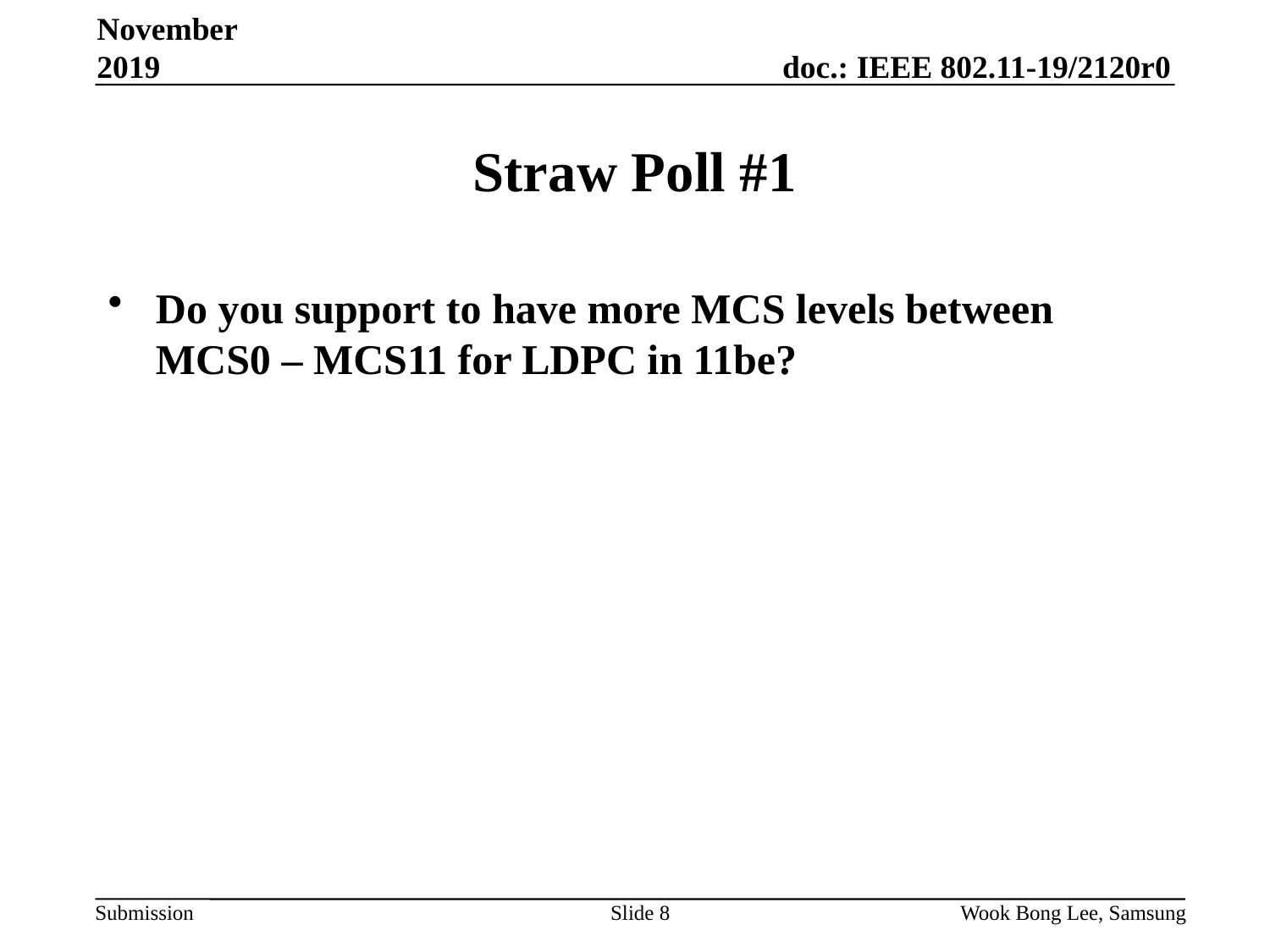

November 2019
# Straw Poll #1
Do you support to have more MCS levels between MCS0 – MCS11 for LDPC in 11be?

Slide 8
Wook Bong Lee, Samsung